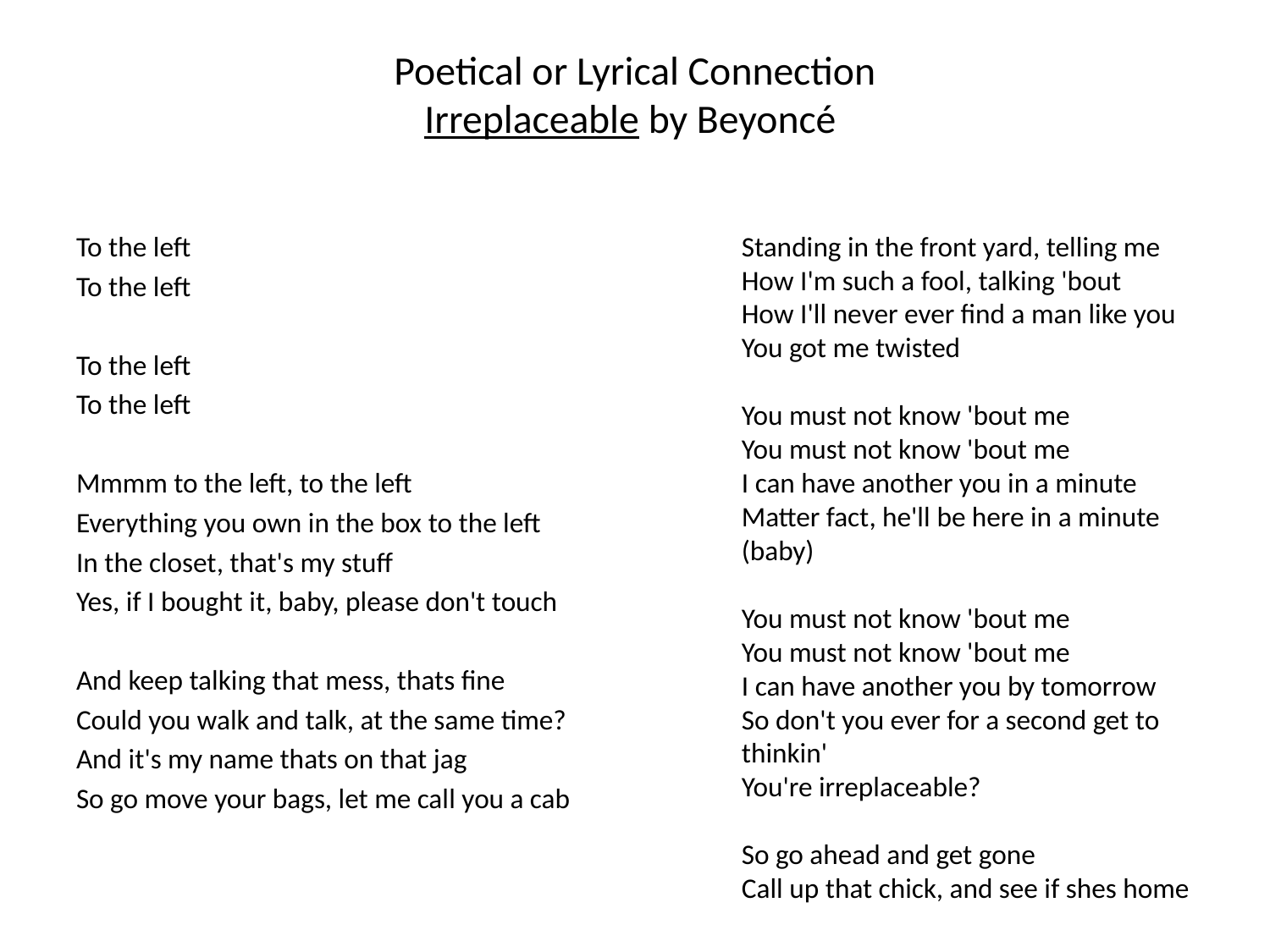

# Poetical or Lyrical Connection Irreplaceable by Beyoncé
To the left
To the left

To the left
To the left

Mmmm to the left, to the left
Everything you own in the box to the left
In the closet, that's my stuff
Yes, if I bought it, baby, please don't touch

And keep talking that mess, thats fine
Could you walk and talk, at the same time?
And it's my name thats on that jag
So go move your bags, let me call you a cab

Standing in the front yard, telling me
How I'm such a fool, talking 'bout
How I'll never ever find a man like you
You got me twisted

You must not know 'bout me
You must not know 'bout me
I can have another you in a minute
Matter fact, he'll be here in a minute (baby)

You must not know 'bout me
You must not know 'bout me
I can have another you by tomorrow
So don't you ever for a second get to thinkin'
You're irreplaceable?

So go ahead and get gone
Call up that chick, and see if shes home